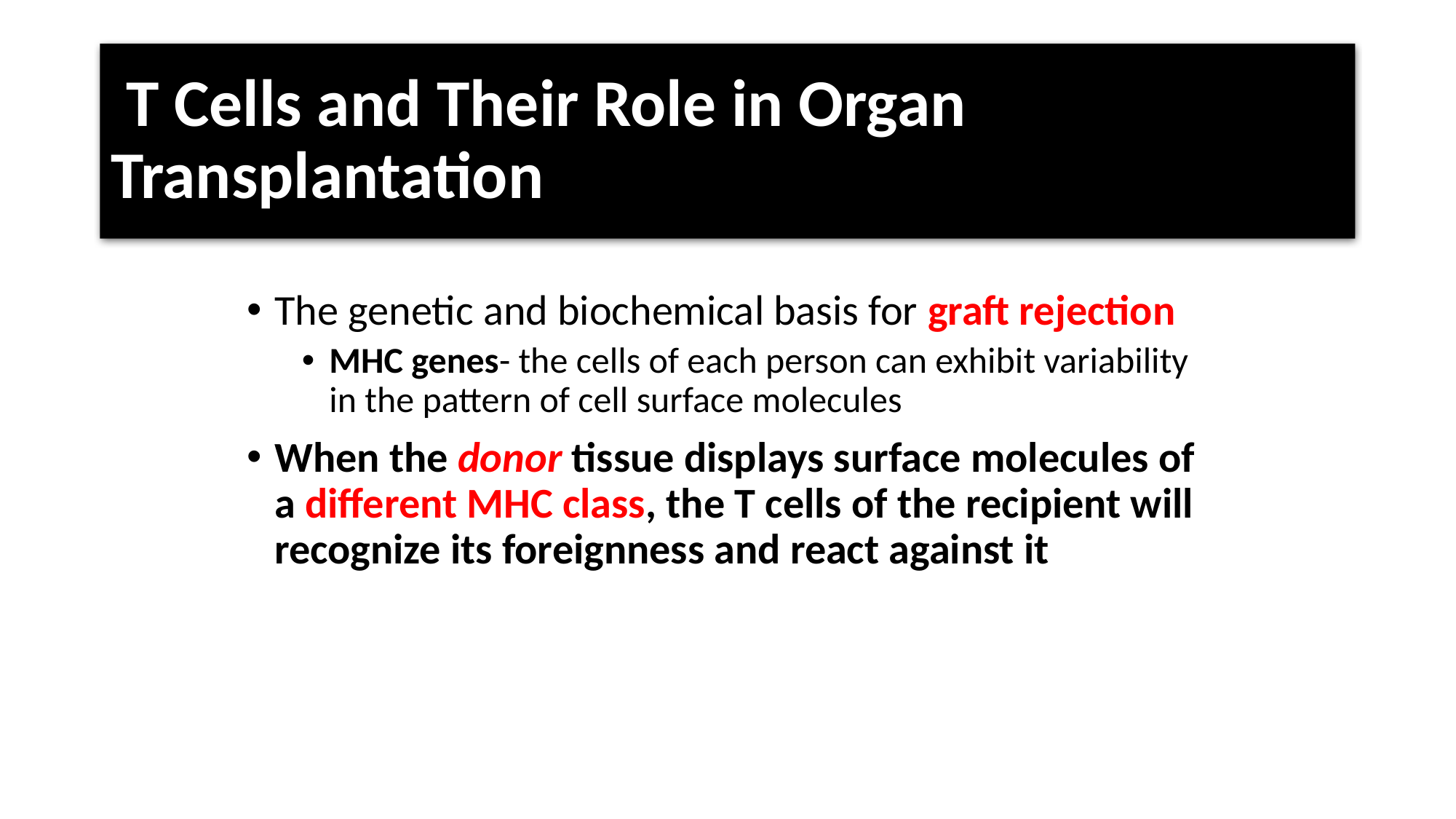

# T Cells and Their Role in Organ Transplantation
The genetic and biochemical basis for graft rejection
MHC genes- the cells of each person can exhibit variability in the pattern of cell surface molecules
When the donor tissue displays surface molecules of a different MHC class, the T cells of the recipient will recognize its foreignness and react against it